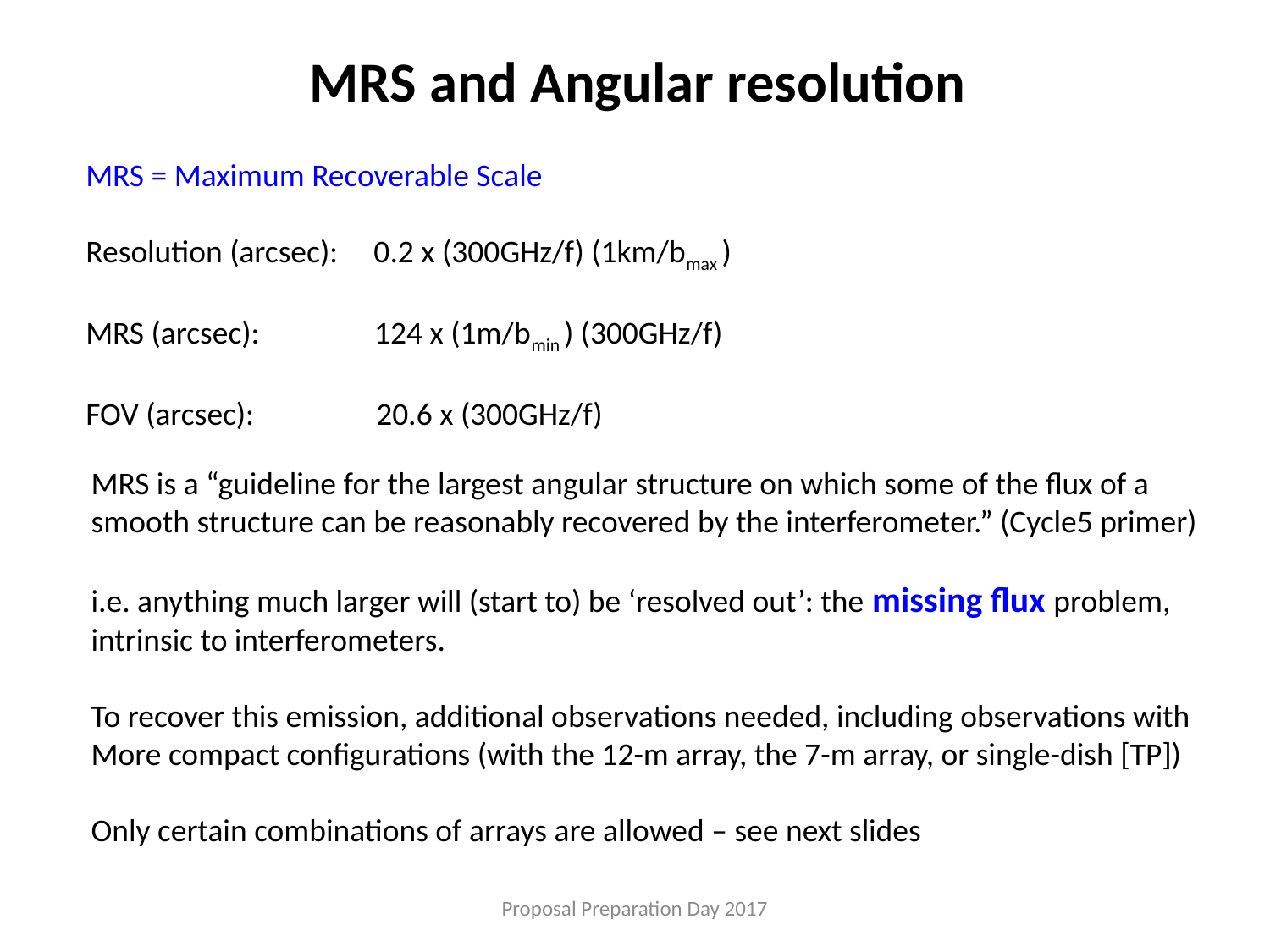

MRS and Angular resolution
MRS = Maximum Recoverable Scale

Resolution (arcsec):     0.2 x (300GHz/f) (1km/bmax )

MRS (arcsec):                124 x (1m/bmin ) (300GHz/f)

FOV (arcsec):                 20.6 x (300GHz/f)
MRS is a “guideline for the largest angular structure on which some of the flux of a
smooth structure can be reasonably recovered by the interferometer.” (Cycle5 primer)

i.e. anything much larger will (start to) be ‘resolved out’: the missing flux problem,
intrinsic to interferometers.

To recover this emission, additional observations needed, including observations with
More compact configurations (with the 12-m array, the 7-m array, or single-dish [TP])

Only certain combinations of arrays are allowed – see next slides
Proposal Preparation Day 2017